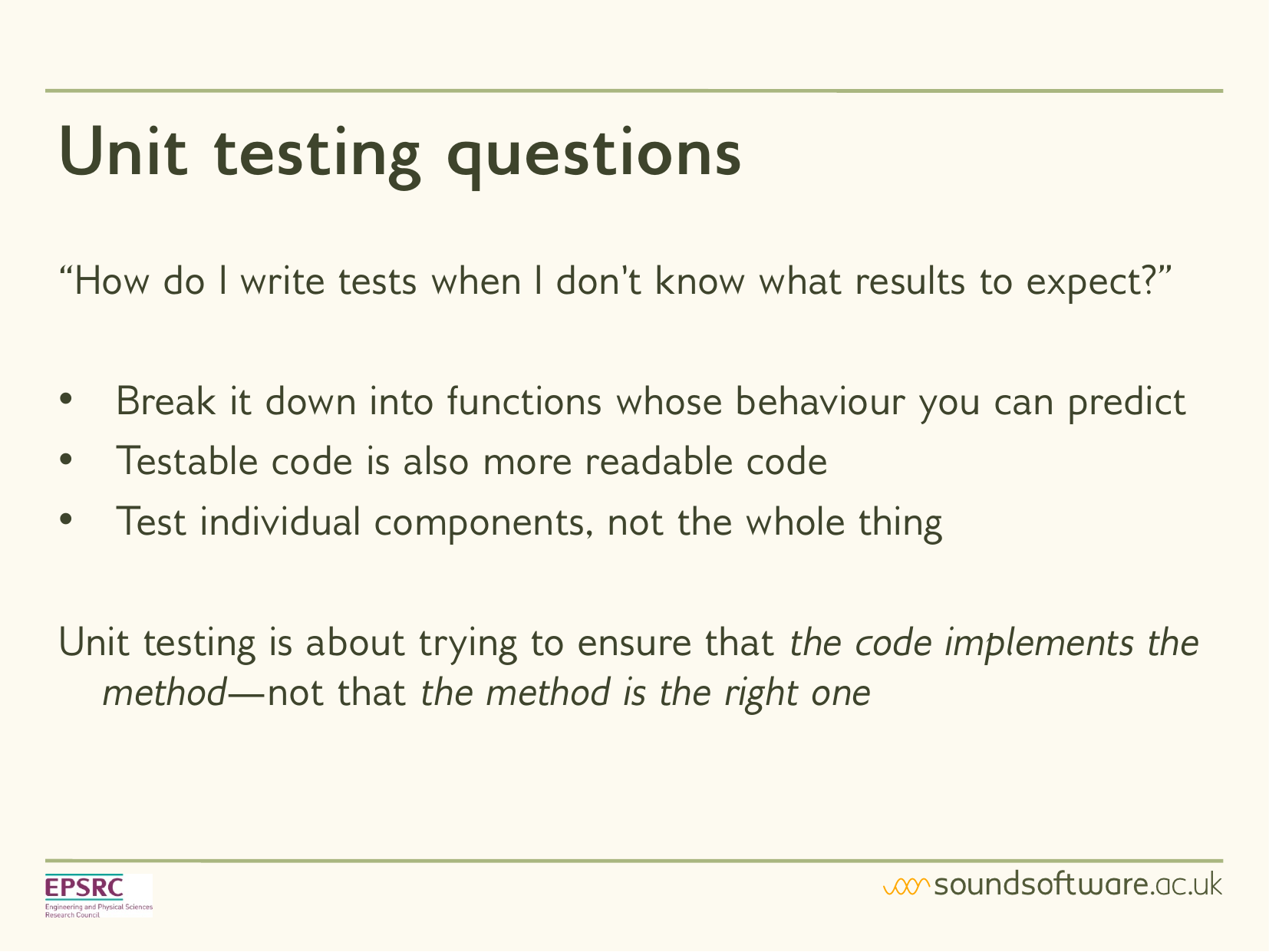

Unit testing questions
“How do I write tests when I don't know what results to expect?”

Break it down into functions whose behaviour you can predict
Testable code is also more readable code
Test individual components, not the whole thing

Unit testing is about trying to ensure that the code implements the method—not that the method is the right one